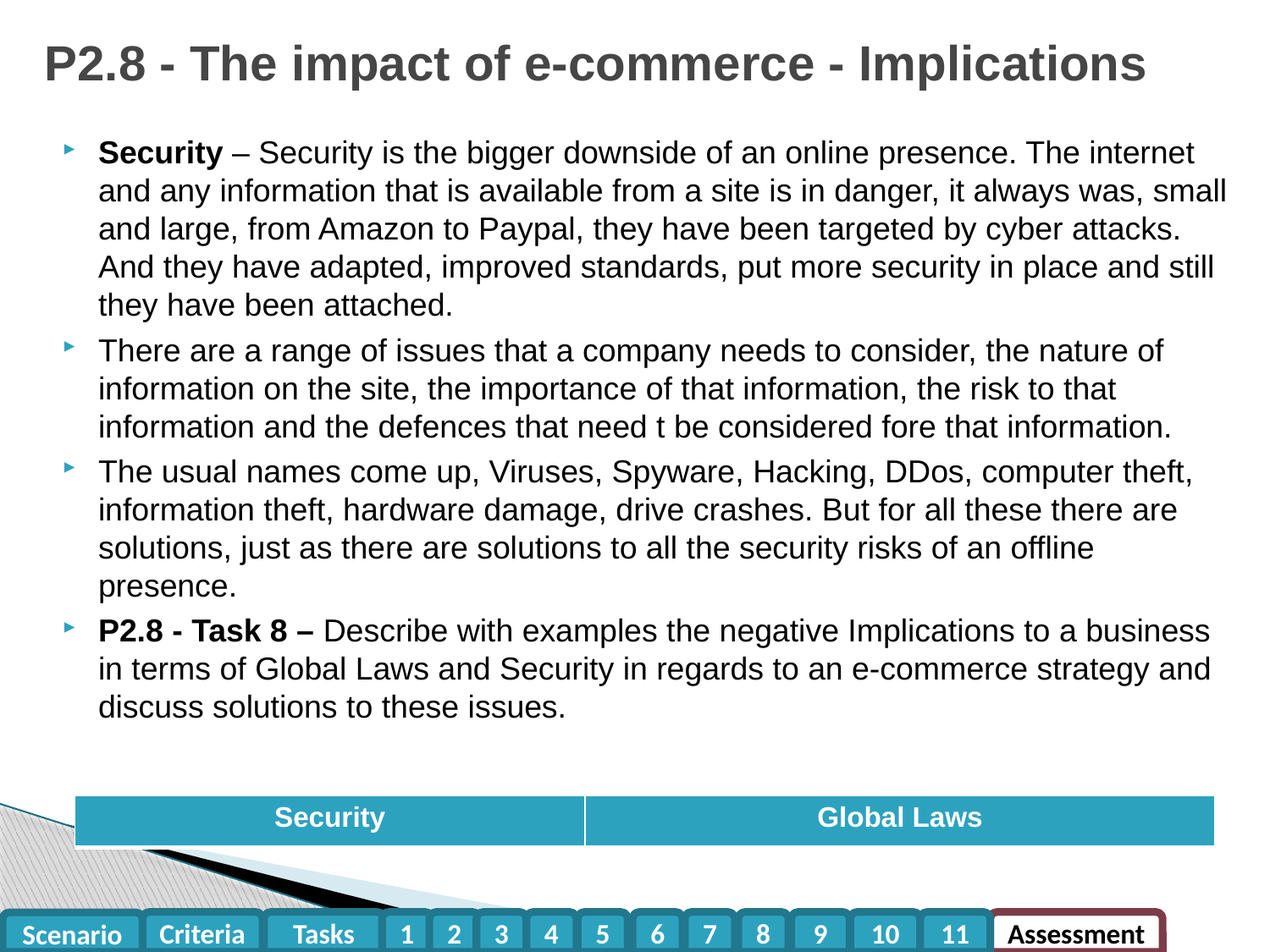

# P2.8 - The impact of e-commerce - Implications
Security – Security is the bigger downside of an online presence. The internet and any information that is available from a site is in danger, it always was, small and large, from Amazon to Paypal, they have been targeted by cyber attacks. And they have adapted, improved standards, put more security in place and still they have been attached.
There are a range of issues that a company needs to consider, the nature of information on the site, the importance of that information, the risk to that information and the defences that need t be considered fore that information.
The usual names come up, Viruses, Spyware, Hacking, DDos, computer theft, information theft, hardware damage, drive crashes. But for all these there are solutions, just as there are solutions to all the security risks of an offline presence.
P2.8 - Task 8 – Describe with examples the negative Implications to a business in terms of Global Laws and Security in regards to an e-commerce strategy and discuss solutions to these issues.
| Security | Global Laws |
| --- | --- |